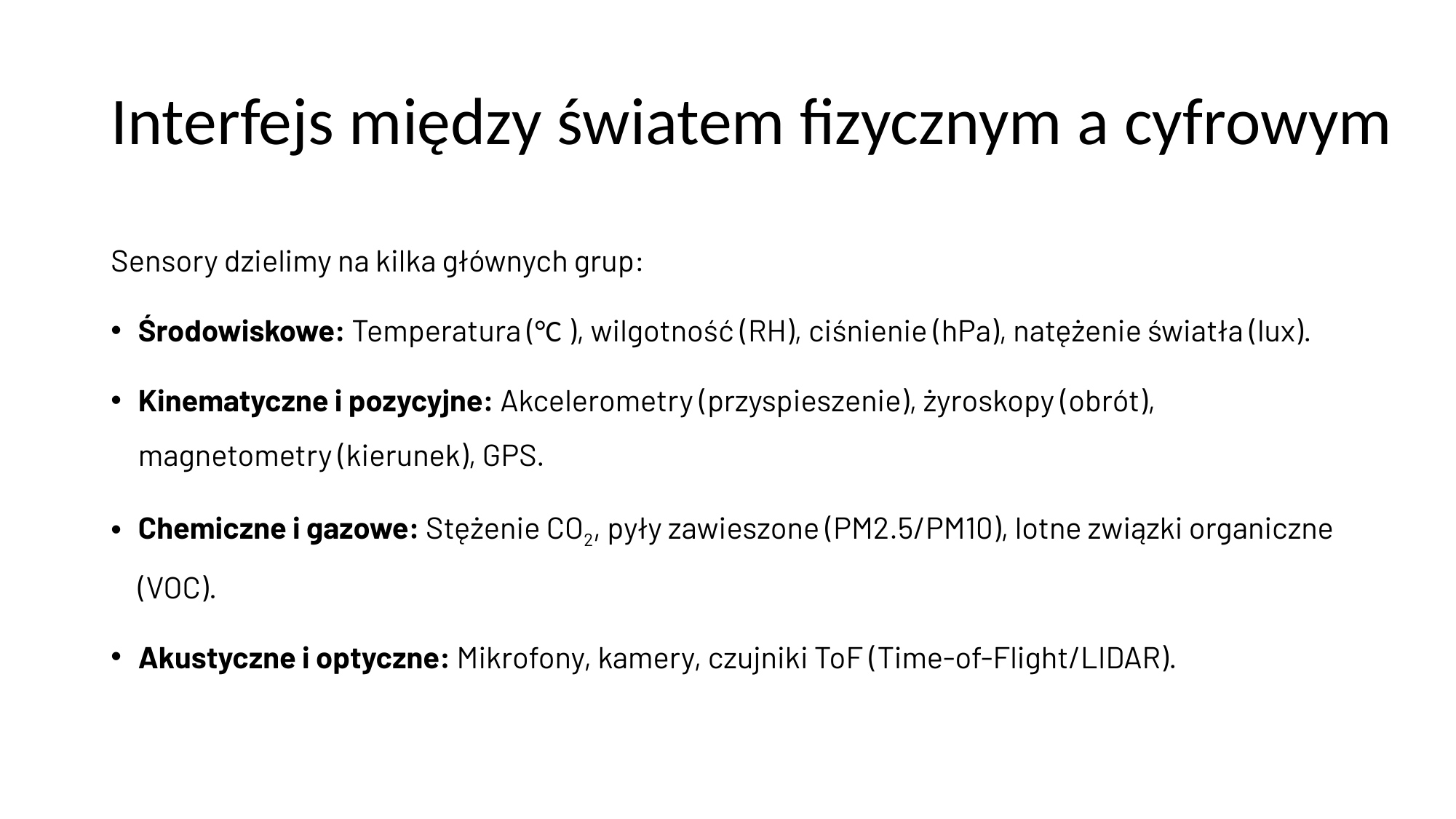

# Interfejs między światem fizycznym a cyfrowym
Sensory dzielimy na kilka głównych grup:
Środowiskowe: Temperatura (°C ), wilgotność (RH), ciśnienie (hPa), natężenie światła (lux).
Kinematyczne i pozycyjne: Akcelerometry (przyspieszenie), żyroskopy (obrót), magnetometry (kierunek), GPS.
Chemiczne i gazowe: Stężenie CO2, pyły zawieszone (PM2.5/PM10), lotne związki organiczne (VOC).
Akustyczne i optyczne: Mikrofony, kamery, czujniki ToF (Time-of-Flight/LIDAR).